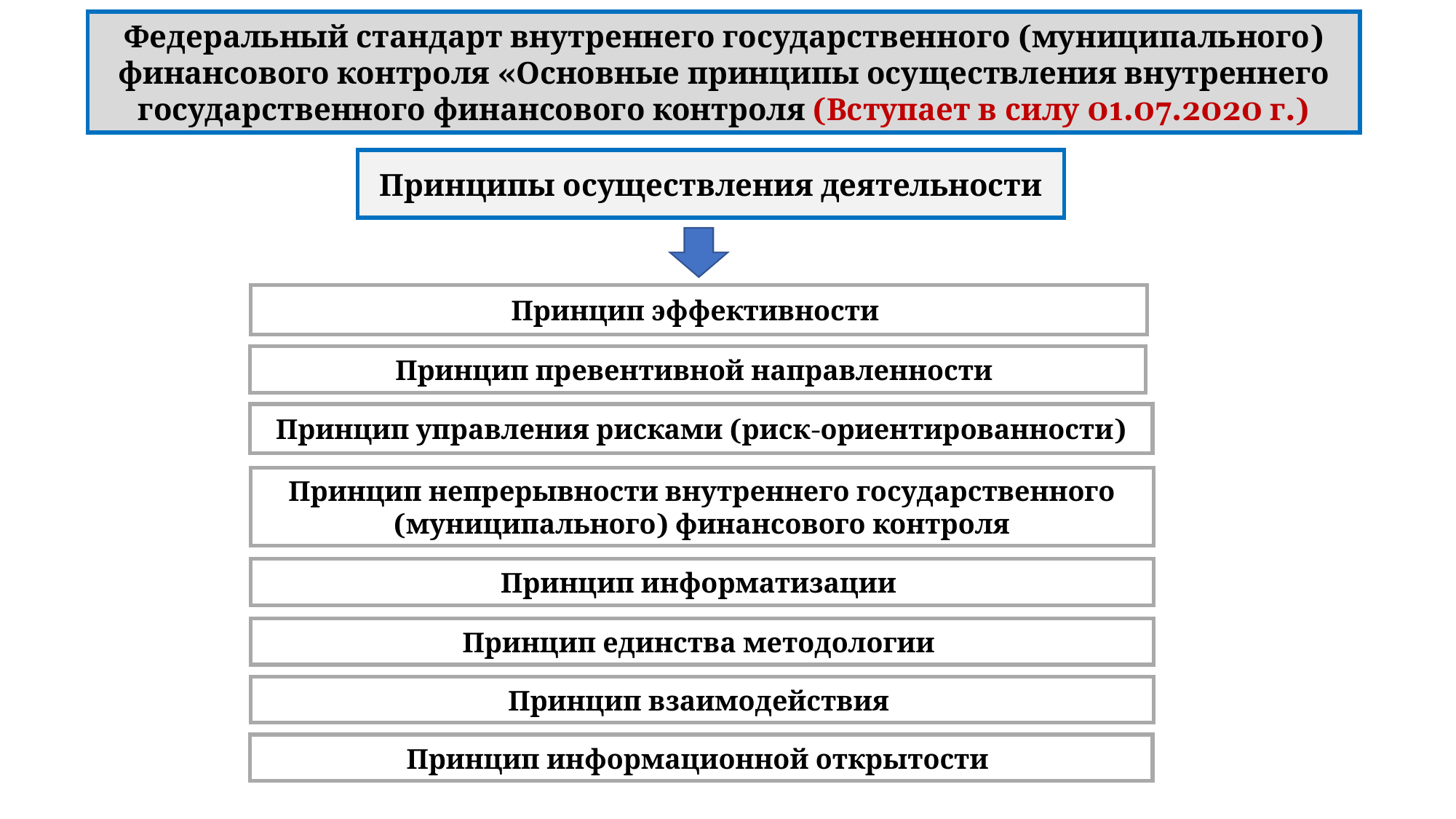

Федеральный стандарт внутреннего государственного (муниципального) финансового контроля «Основные принципы осуществления внутреннего государственного финансового контроля (Вступает в силу 01.07.2020 г.)
Принципы осуществления деятельности

Принцип эффективности
Принцип превентивной направленности
Принцип управления рисками (риск-ориентированности)
Принцип непрерывности внутреннего государственного (муниципального) финансового контроля
Принцип информатизации
Принцип единства методологии
Принцип взаимодействия
Принцип информационной открытости